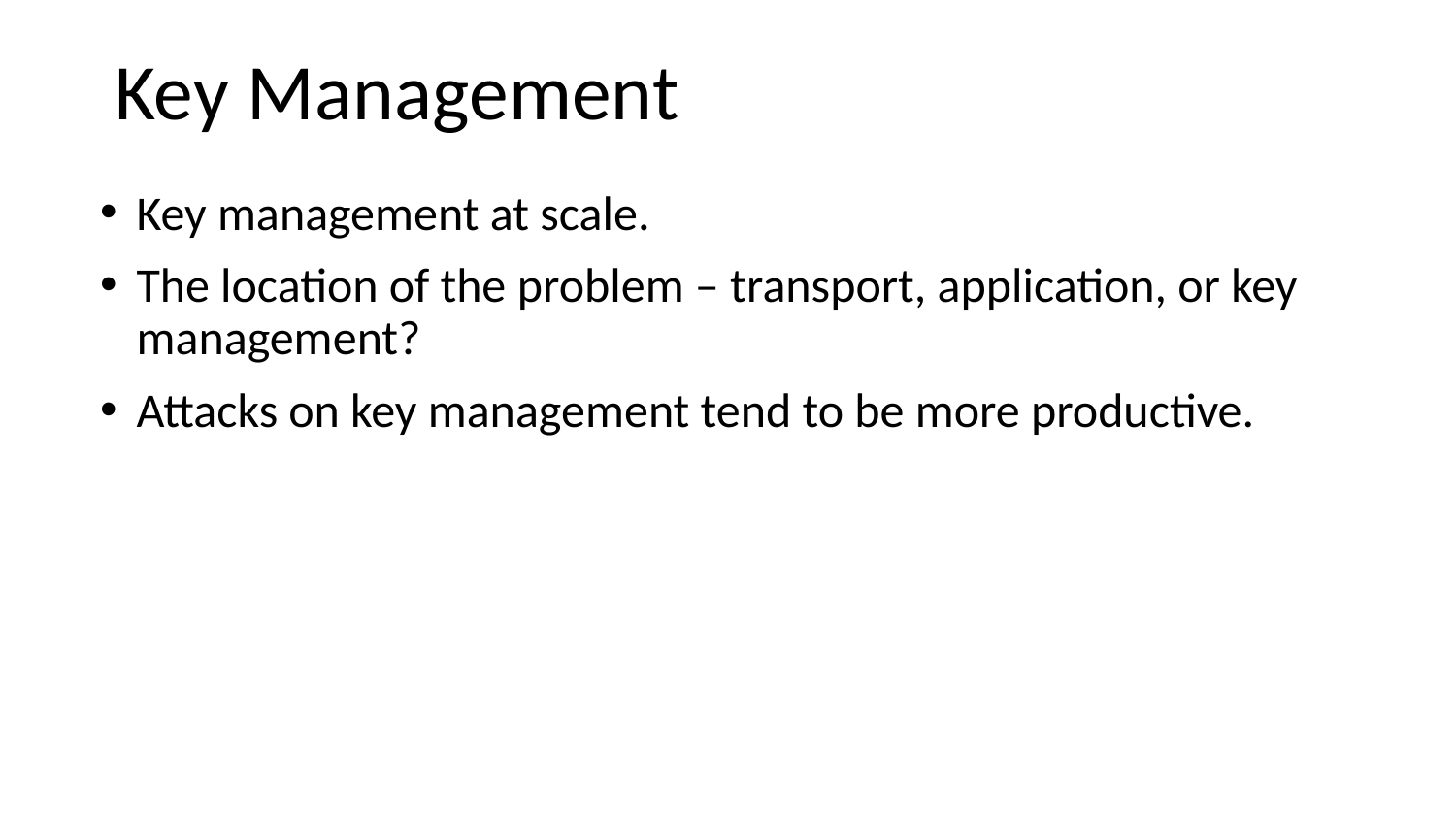

# Key Management
Key management at scale.
The location of the problem – transport, application, or key management?
Attacks on key management tend to be more productive.